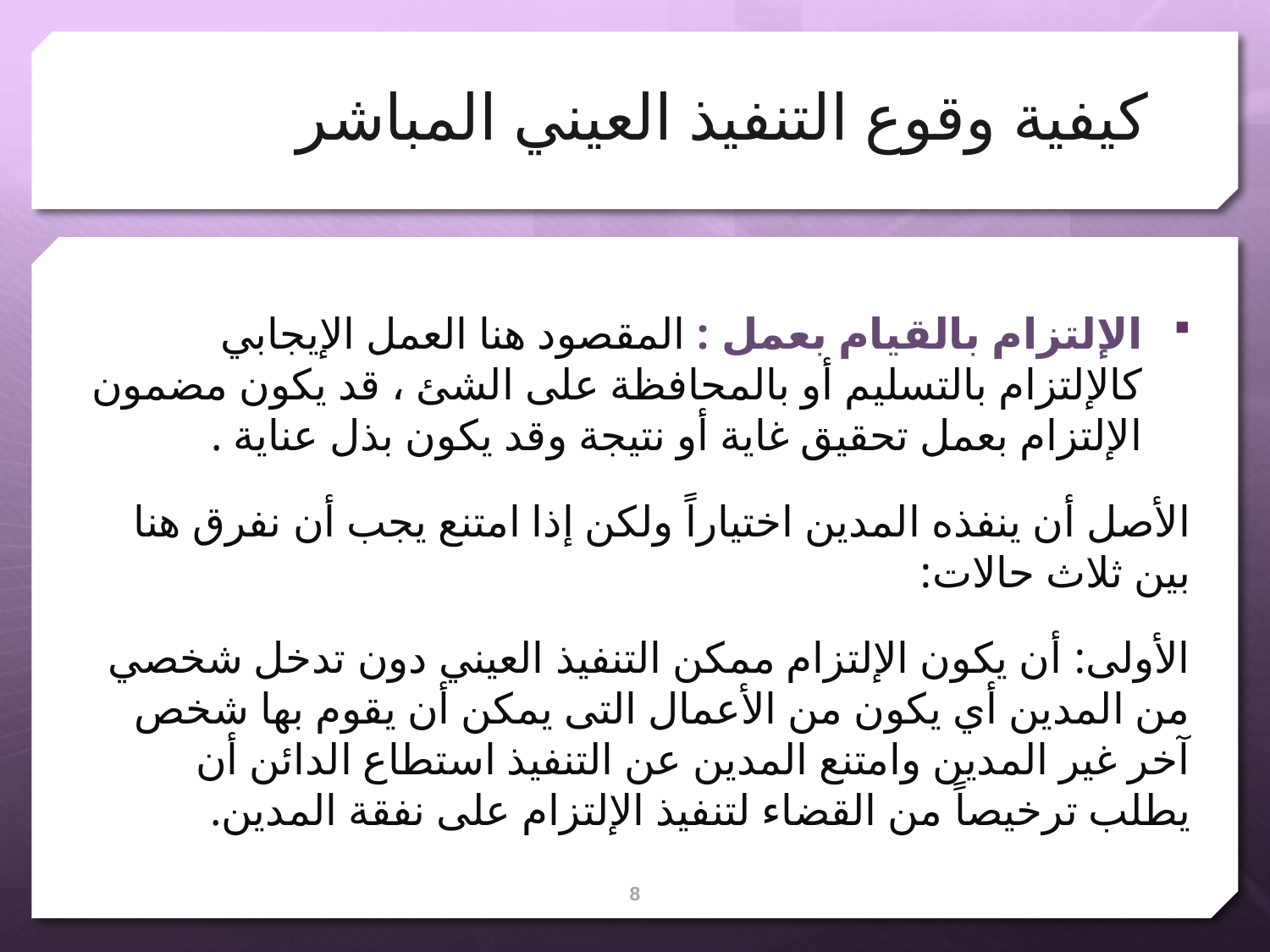

# كيفية وقوع التنفيذ العيني المباشر
الإلتزام بالقيام بعمل : المقصود هنا العمل الإيجابي كالإلتزام بالتسليم أو بالمحافظة على الشئ ، قد يكون مضمون الإلتزام بعمل تحقيق غاية أو نتيجة وقد يكون بذل عناية .
الأصل أن ينفذه المدين اختياراً ولكن إذا امتنع يجب أن نفرق هنا بين ثلاث حالات:
الأولى: أن يكون الإلتزام ممكن التنفيذ العيني دون تدخل شخصي من المدين أي يكون من الأعمال التى يمكن أن يقوم بها شخص آخر غير المدين وامتنع المدين عن التنفيذ استطاع الدائن أن يطلب ترخيصاً من القضاء لتنفيذ الإلتزام على نفقة المدين.
8